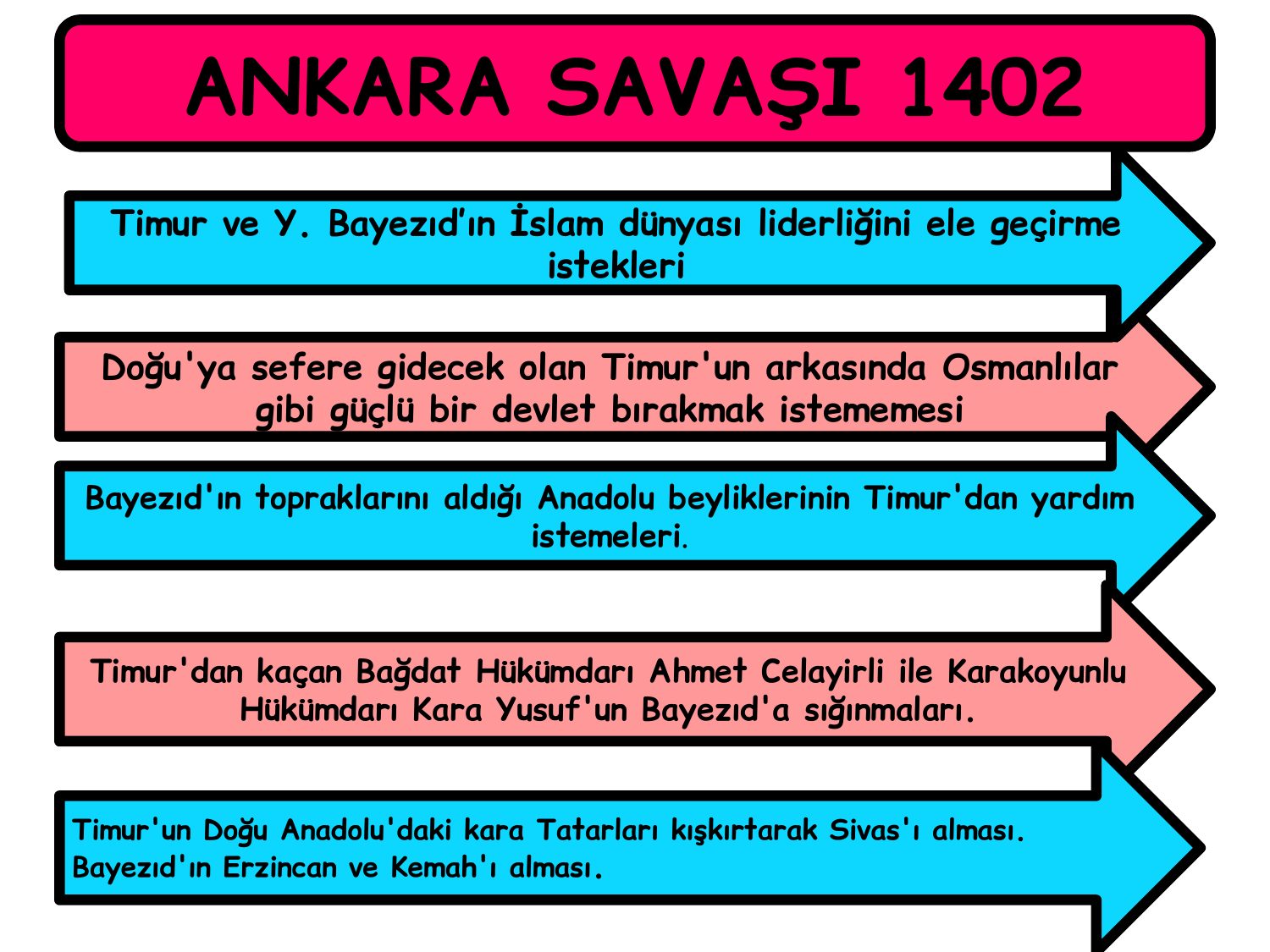

ANKARA SAVAŞI 1402
Timur ve Y. Bayezıd’ın İslam dünyası liderliğini ele geçirme istekleri

Doğu'ya sefere gidecek olan Timur'un arkasında Osmanlılar gibi güçlü bir devlet bırakmak istememesi

Bayezıd'ın topraklarını aldığı Anadolu beyliklerinin Timur'dan yardım istemeleri.

Timur'dan kaçan Bağdat Hükümdarı Ahmet Celayirli ile Karakoyunlu Hükümdarı Kara Yusuf'un Bayezıd'a sığınmaları.

Timur'un Doğu Anadolu'daki kara Tatarları kışkırtarak Sivas'ı alması.
Bayezıd'ın Erzincan ve Kemah'ı alması.